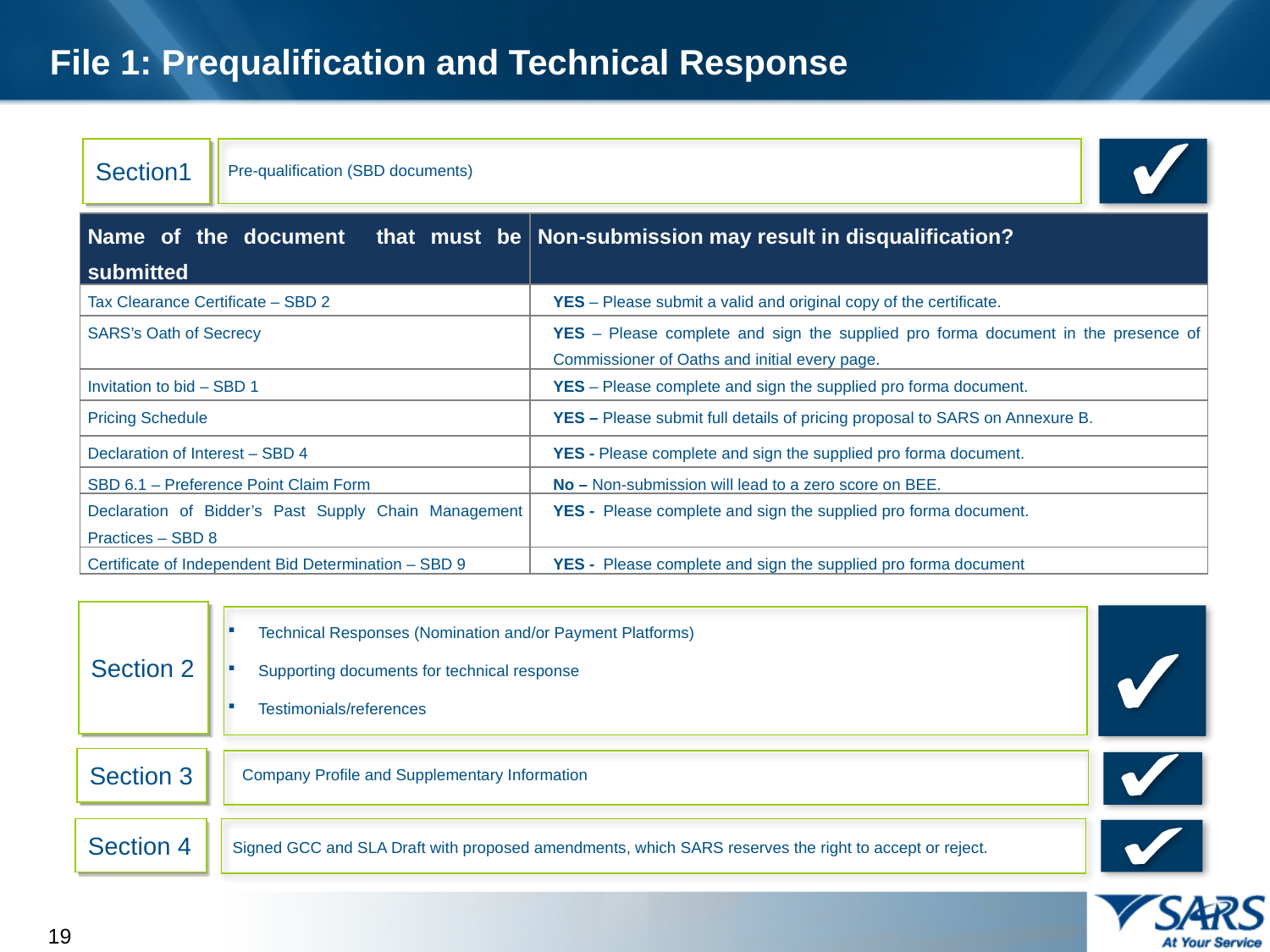

File 1: Prequalification and Technical Response
Section1

Pre-qualification (SBD documents)

| Name of the document that must be submitted | Non-submission may result in disqualification? |
| --- | --- |
| Tax Clearance Certificate – SBD 2 | YES – Please submit a valid and original copy of the certificate. |
| SARS’s Oath of Secrecy | YES – Please complete and sign the supplied pro forma document in the presence of Commissioner of Oaths and initial every page. |
| Invitation to bid – SBD 1 | YES – Please complete and sign the supplied pro forma document. |
| Pricing Schedule | YES – Please submit full details of pricing proposal to SARS on Annexure B. |
| Declaration of Interest – SBD 4 | YES - Please complete and sign the supplied pro forma document. |
| SBD 6.1 – Preference Point Claim Form | No – Non-submission will lead to a zero score on BEE. |
| Declaration of Bidder’s Past Supply Chain Management Practices – SBD 8 | YES - Please complete and sign the supplied pro forma document. |
| Certificate of Independent Bid Determination – SBD 9 | YES - Please complete and sign the supplied pro forma document |
Section 2

Technical Responses (Nomination and/or Payment Platforms)

Supporting documents for technical response

Testimonials/references

Section 3

Company Profile and Supplementary Information

Section 4

Signed GCC and SLA Draft with proposed amendments, which SARS reserves the right to accept or reject.

19